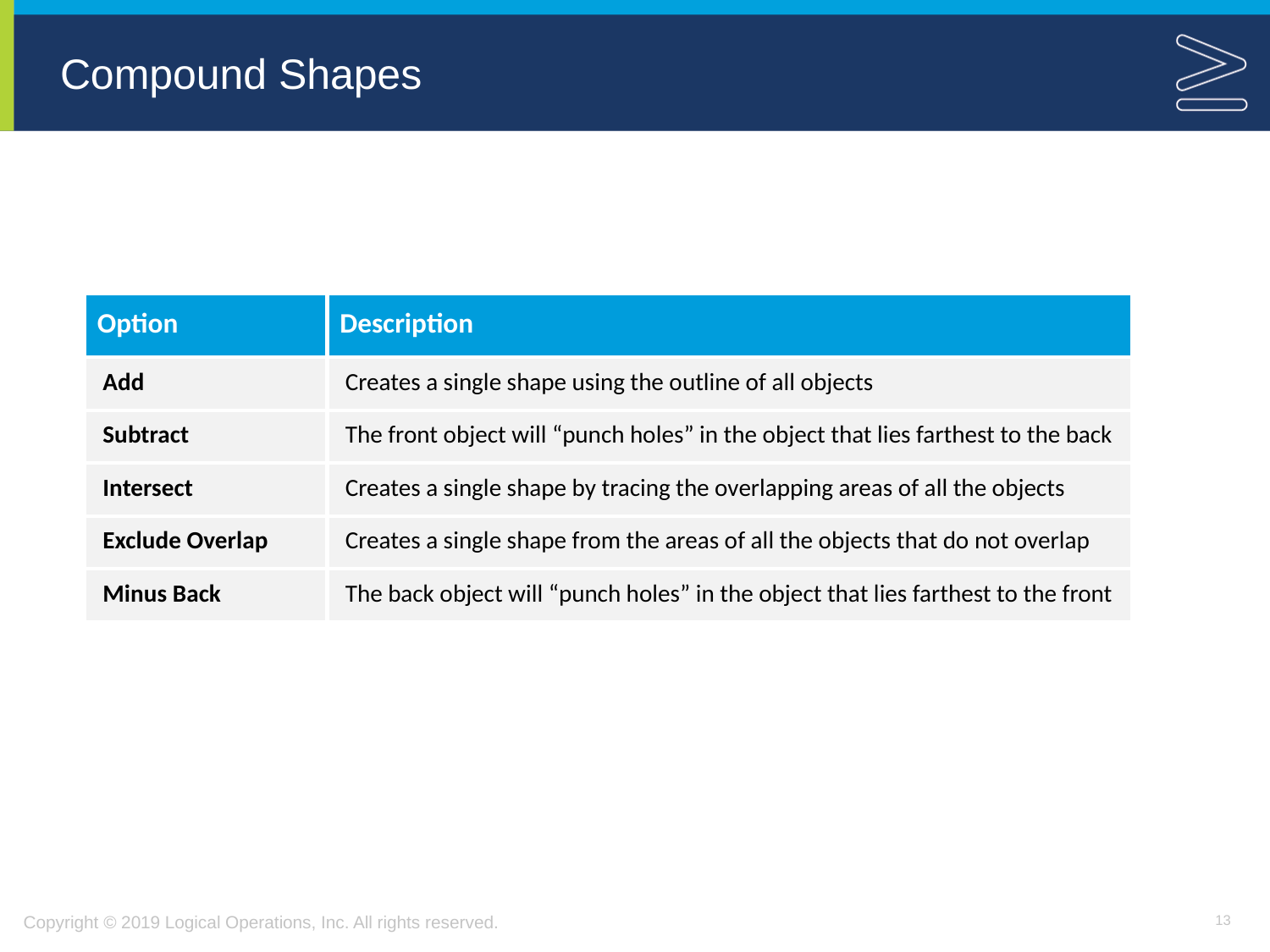

# Compound Shapes
| Option | Description |
| --- | --- |
| Add | Creates a single shape using the outline of all objects |
| Subtract | The front object will “punch holes” in the object that lies farthest to the back |
| Intersect | Creates a single shape by tracing the overlapping areas of all the objects |
| Exclude Overlap | Creates a single shape from the areas of all the objects that do not overlap |
| Minus Back | The back object will “punch holes” in the object that lies farthest to the front |
13